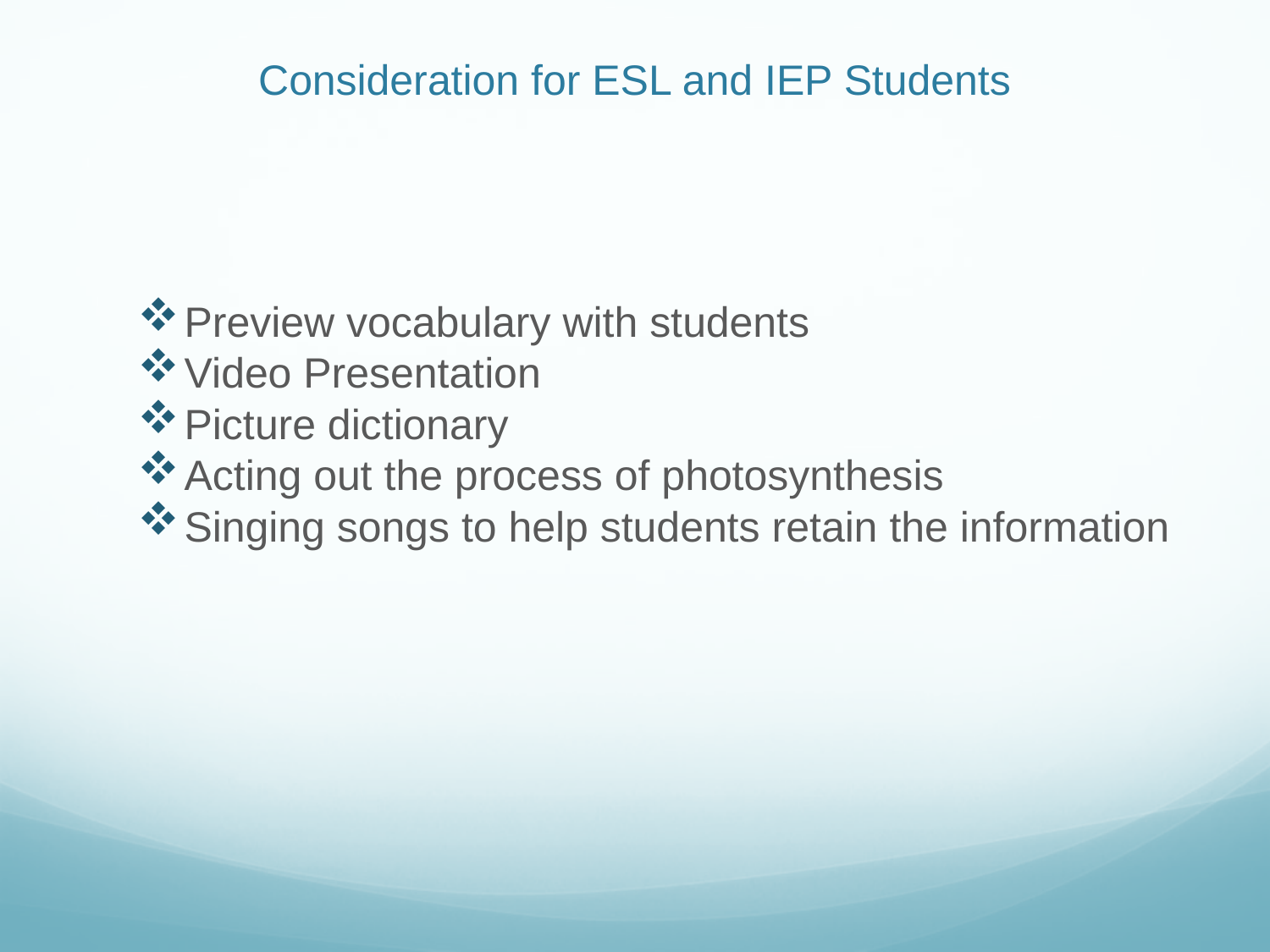

# Consideration for ESL and IEP Students

Preview vocabulary with students
Video Presentation
Picture dictionary
Acting out the process of photosynthesis
Singing songs to help students retain the information